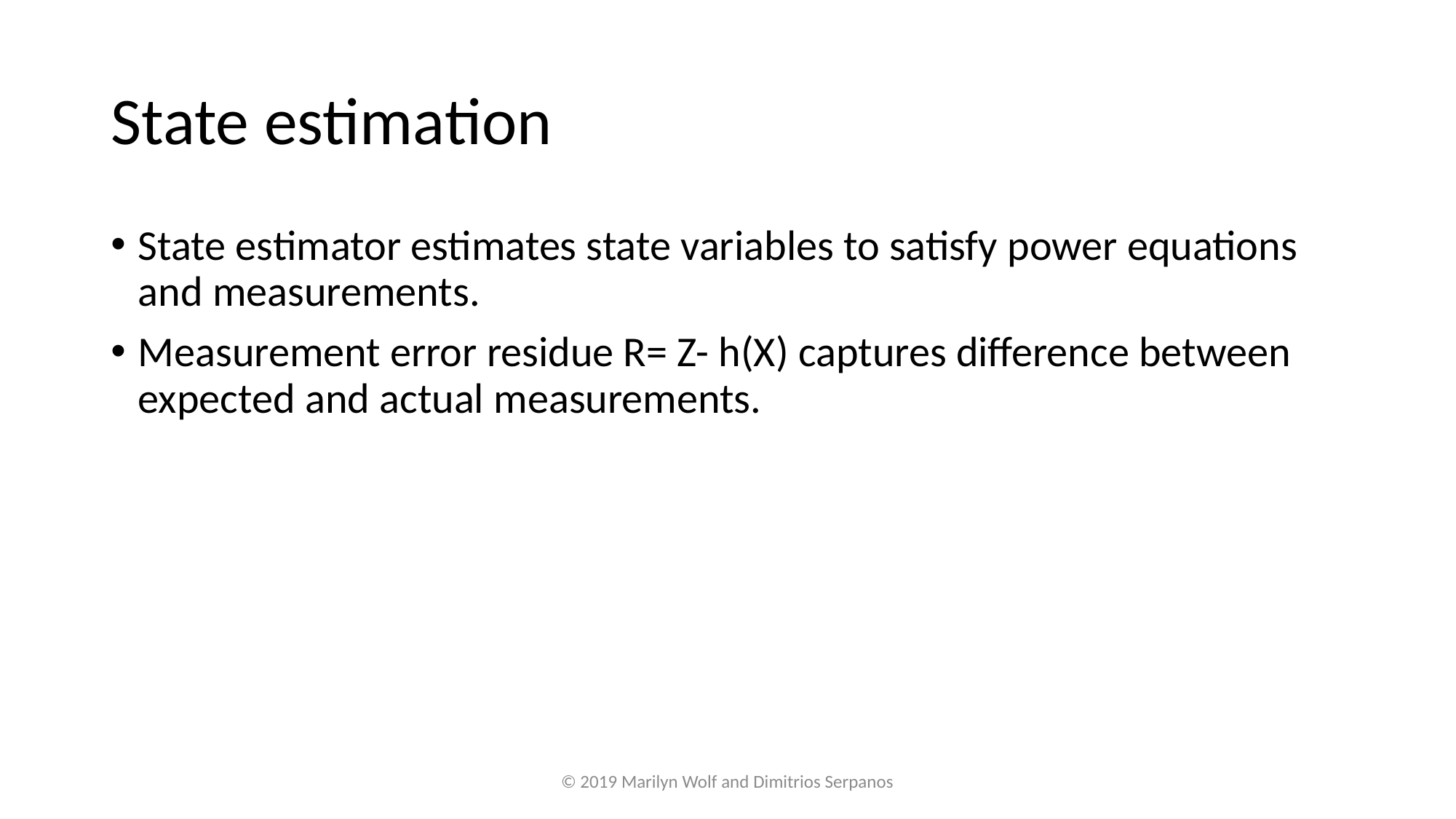

# State estimation
State estimator estimates state variables to satisfy power equations and measurements.
Measurement error residue R= Z- h(X) captures difference between expected and actual measurements.
© 2019 Marilyn Wolf and Dimitrios Serpanos